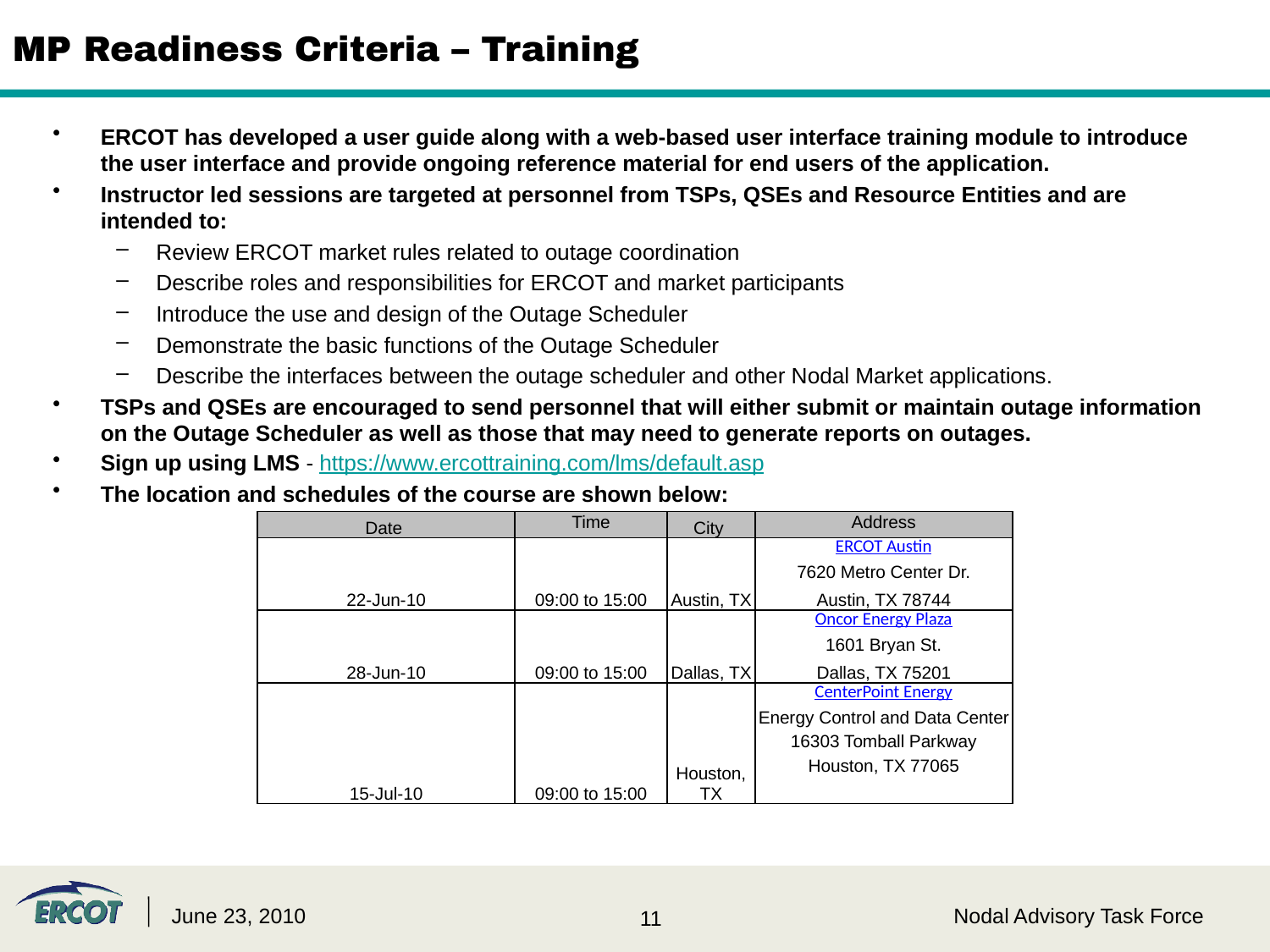

MP Readiness Criteria – Training
ERCOT has developed a user guide along with a web-based user interface training module to introduce the user interface and provide ongoing reference material for end users of the application.
Instructor led sessions are targeted at personnel from TSPs, QSEs and Resource Entities and are intended to:
Review ERCOT market rules related to outage coordination
Describe roles and responsibilities for ERCOT and market participants
Introduce the use and design of the Outage Scheduler
Demonstrate the basic functions of the Outage Scheduler
Describe the interfaces between the outage scheduler and other Nodal Market applications.
TSPs and QSEs are encouraged to send personnel that will either submit or maintain outage information on the Outage Scheduler as well as those that may need to generate reports on outages.
Sign up using LMS - https://www.ercottraining.com/lms/default.asp
The location and schedules of the course are shown below:

| Date | Time | City | Address |
| --- | --- | --- | --- |
| 22-Jun-10 | 09:00 to 15:00 | Austin, TX | ERCOT Austin |
|  |  |  | 7620 Metro Center Dr. |
|  |  |  | Austin, TX 78744 |
| 28-Jun-10 | 09:00 to 15:00 | Dallas, TX | Oncor Energy Plaza |
|  |  |  | 1601 Bryan St. |
|  |  |  | Dallas, TX 75201 |
| 15-Jul-10 | 09:00 to 15:00 | Houston, TX | CenterPoint Energy |
|  |  |  | Energy Control and Data Center |
|  |  |  | 16303 Tomball Parkway |
|  |  |  | Houston, TX 77065 |
|  |  |  |  |
June 23, 2010
Nodal Advisory Task Force